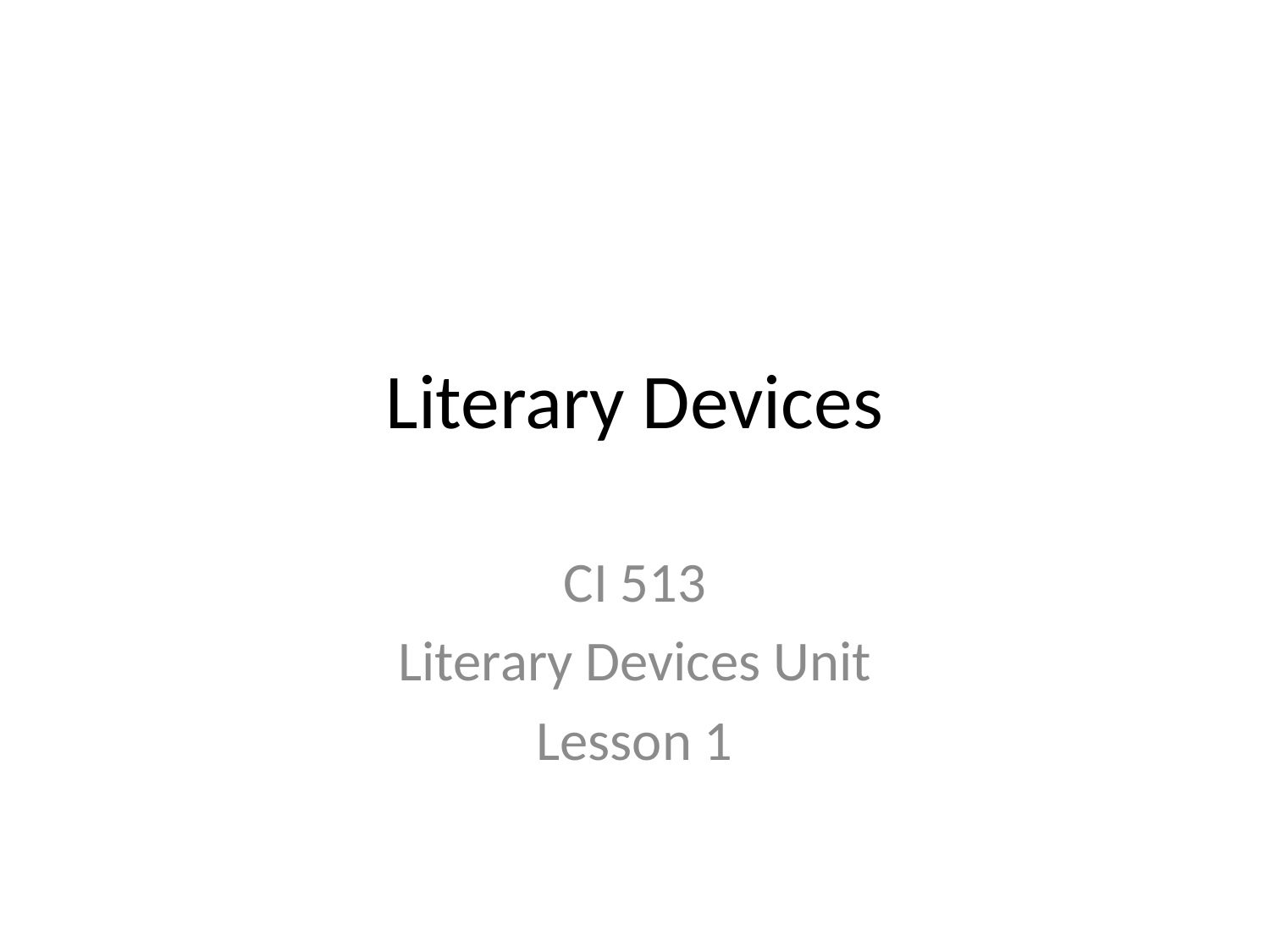

# Literary Devices
CI 513
Literary Devices Unit
Lesson 1